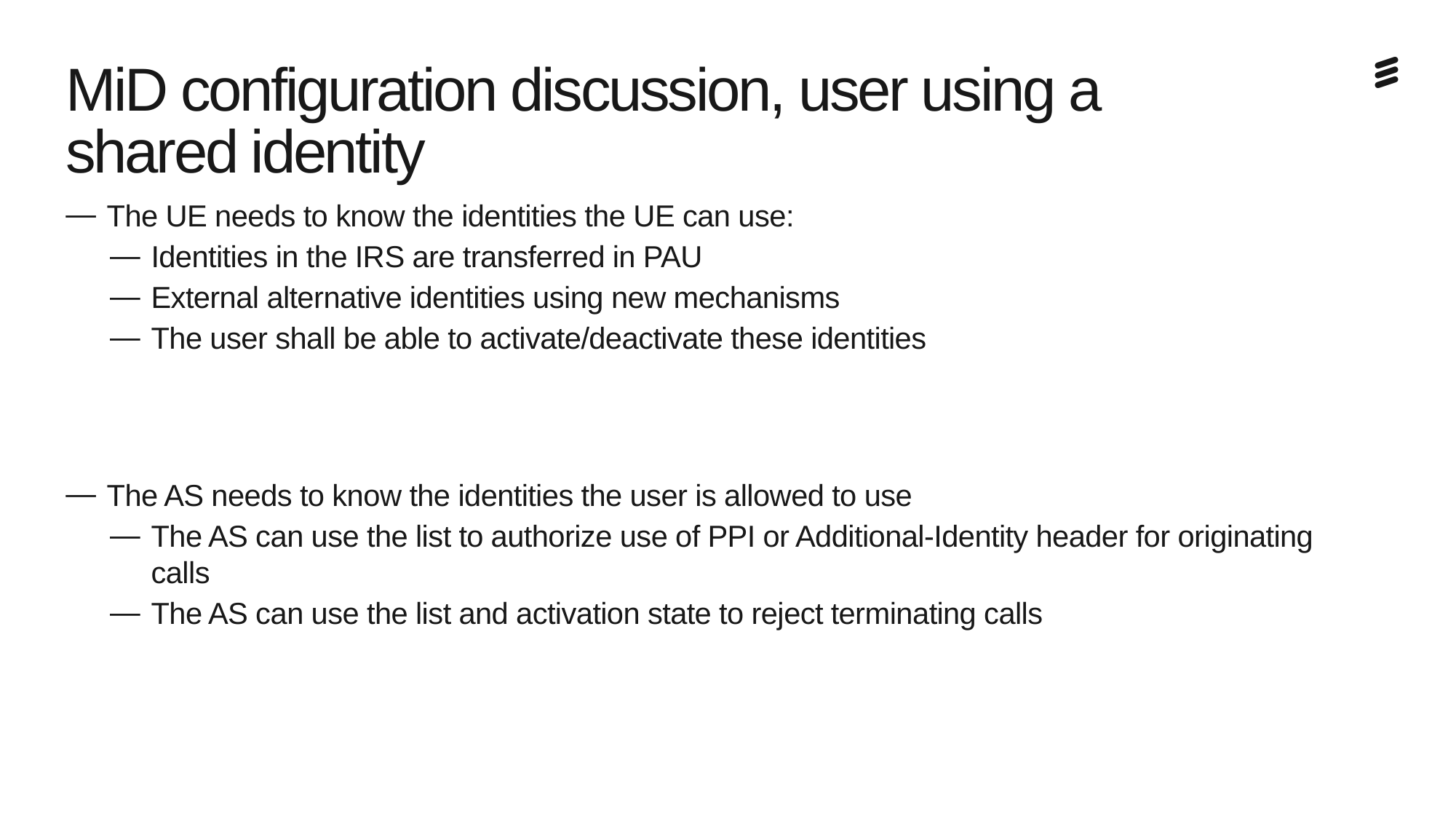

# MiD configuration discussion, user using a shared identity
The UE needs to know the identities the UE can use:
Identities in the IRS are transferred in PAU
External alternative identities using new mechanisms
The user shall be able to activate/deactivate these identities

The AS needs to know the identities the user is allowed to use
The AS can use the list to authorize use of PPI or Additional-Identity header for originating calls
The AS can use the list and activation state to reject terminating calls